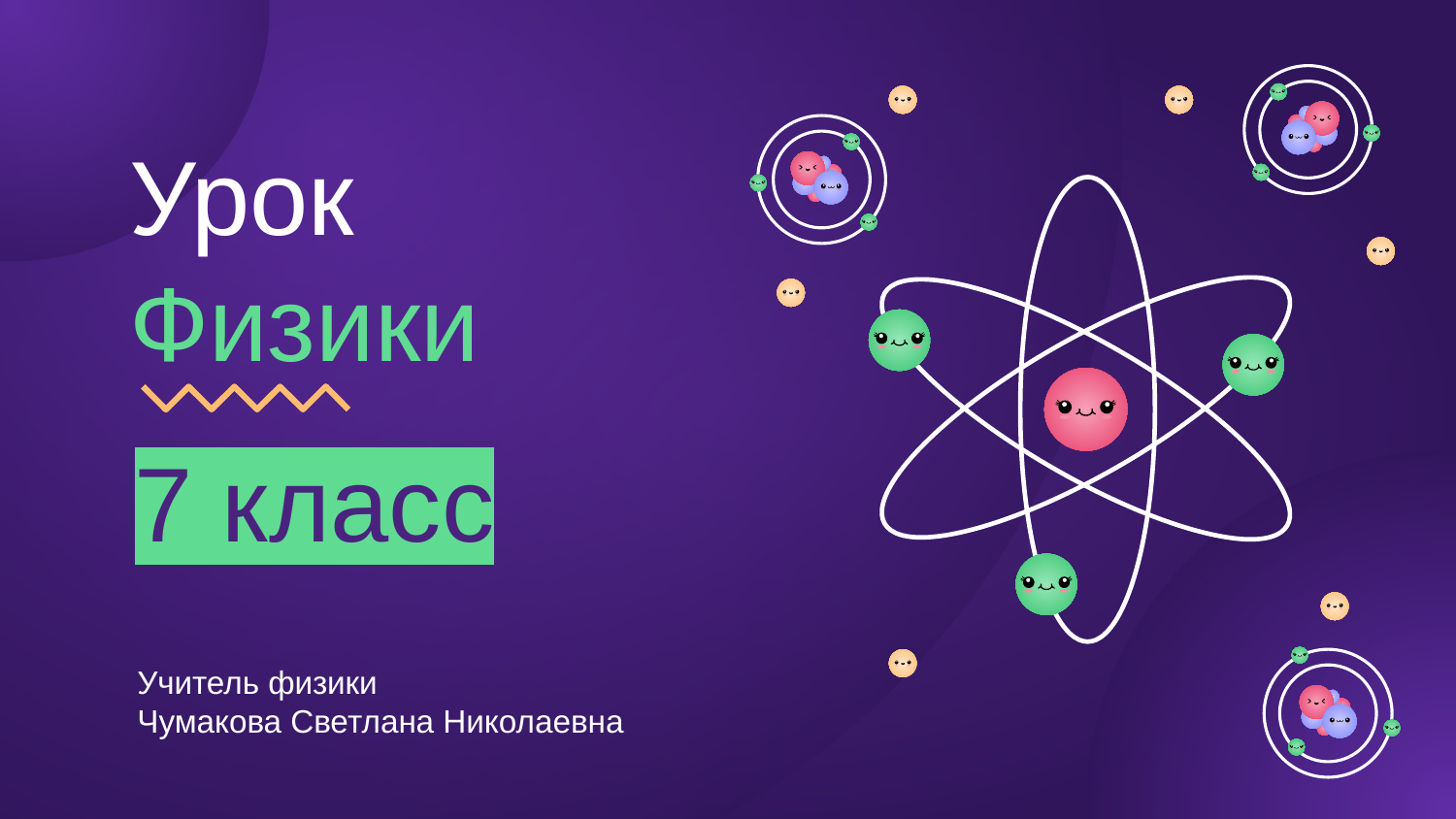

# Урок Физики

7 класс

Учитель физики
Чумакова Светлана Николаевна